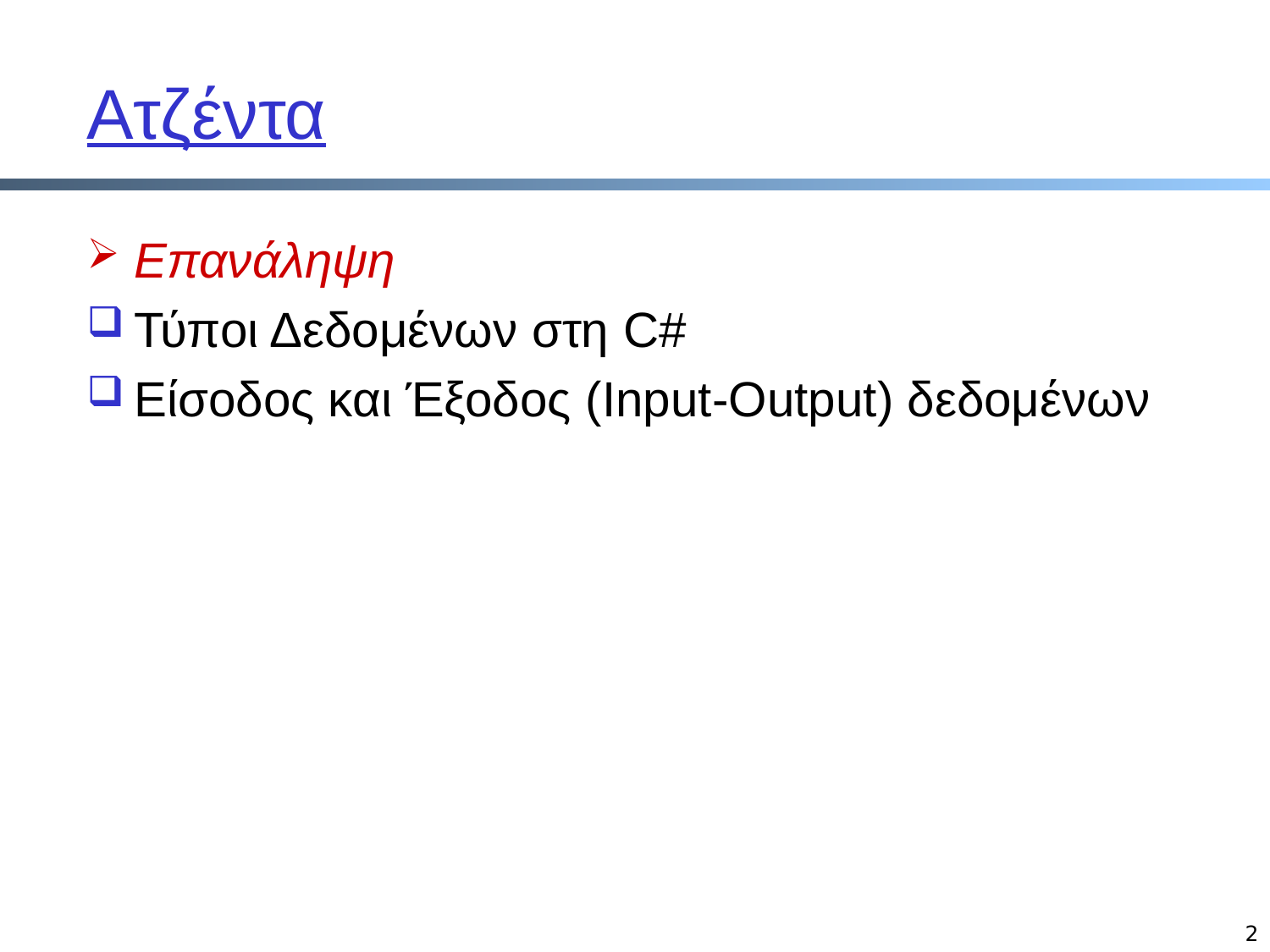

Ατζέντα
Επανάληψη
Τύποι Δεδομένων στη C#
Είσοδος και Έξοδος (Input-Οutput) δεδομένων
2